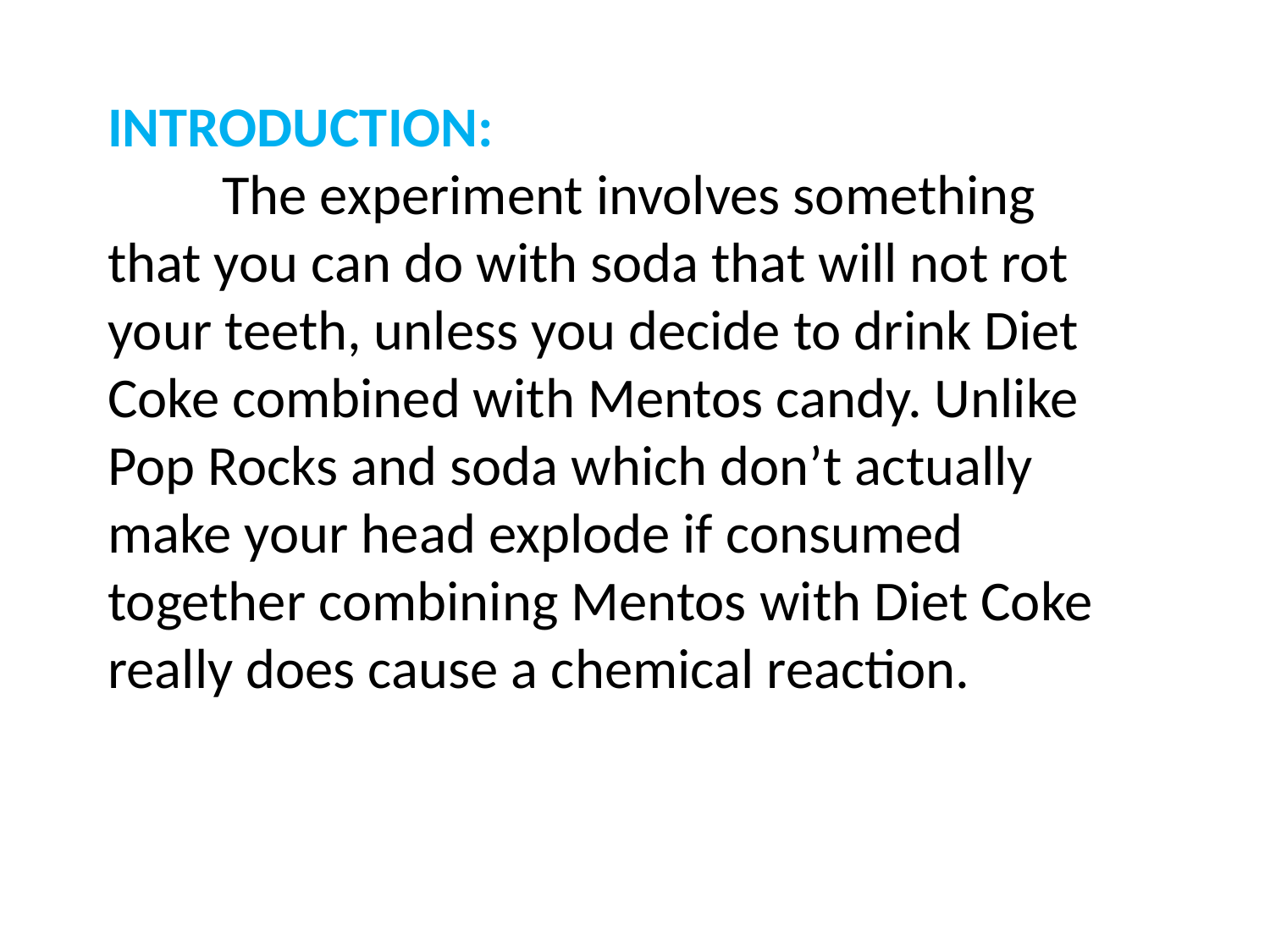

INTRODUCTION:
         The experiment involves something that you can do with soda that will not rot your teeth, unless you decide to drink Diet Coke combined with Mentos candy. Unlike Pop Rocks and soda which don’t actually make your head explode if consumed together combining Mentos with Diet Coke really does cause a chemical reaction.